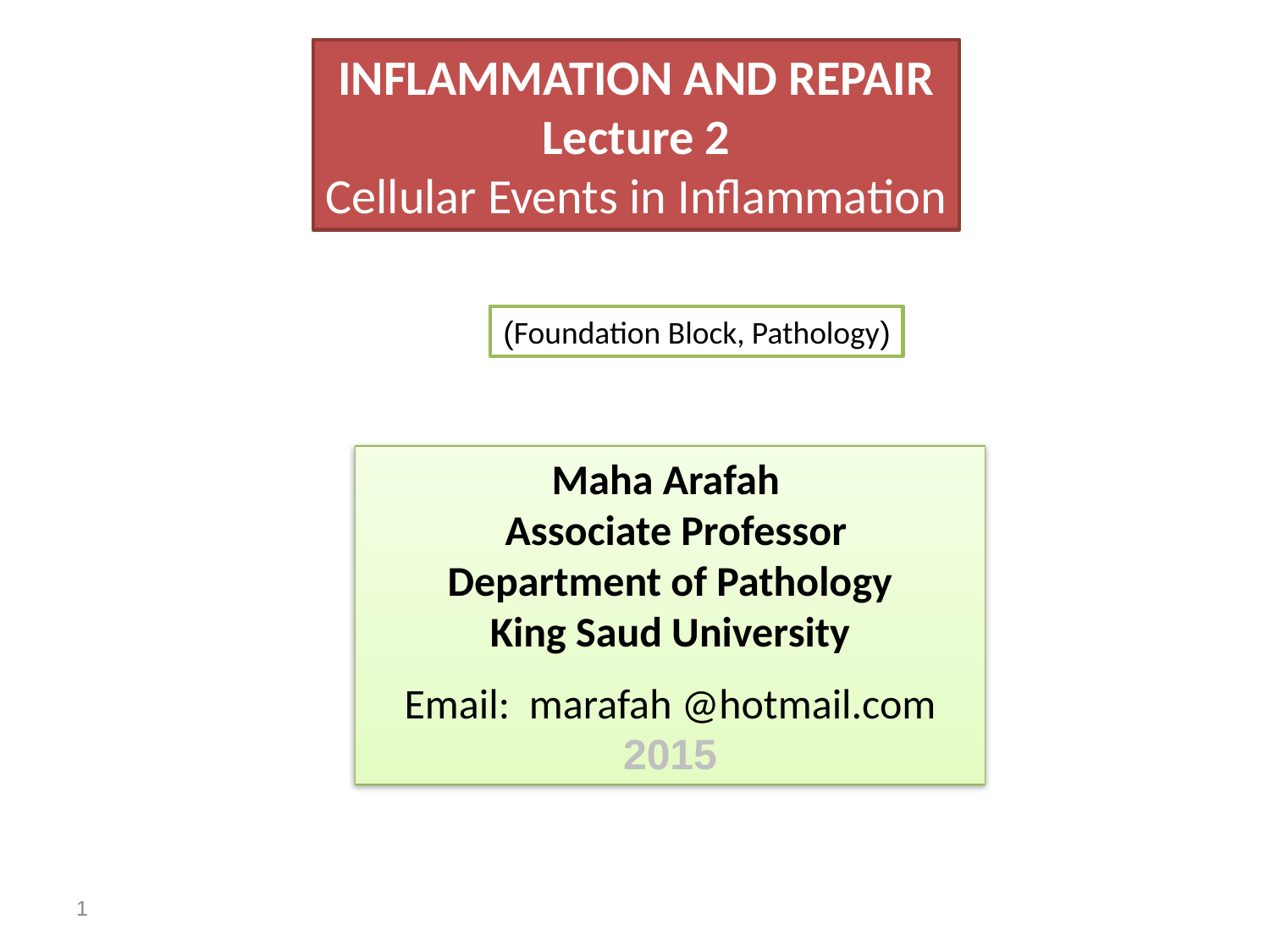

INFLAMMATION AND REPAIR
Lecture 2
Cellular Events in Inflammation
(Foundation Block, Pathology)
 Maha Arafah
Associate Professor
Department of Pathology
King Saud University

Email:  marafah @hotmail.com
2015
Dr. Maha Arafah
1